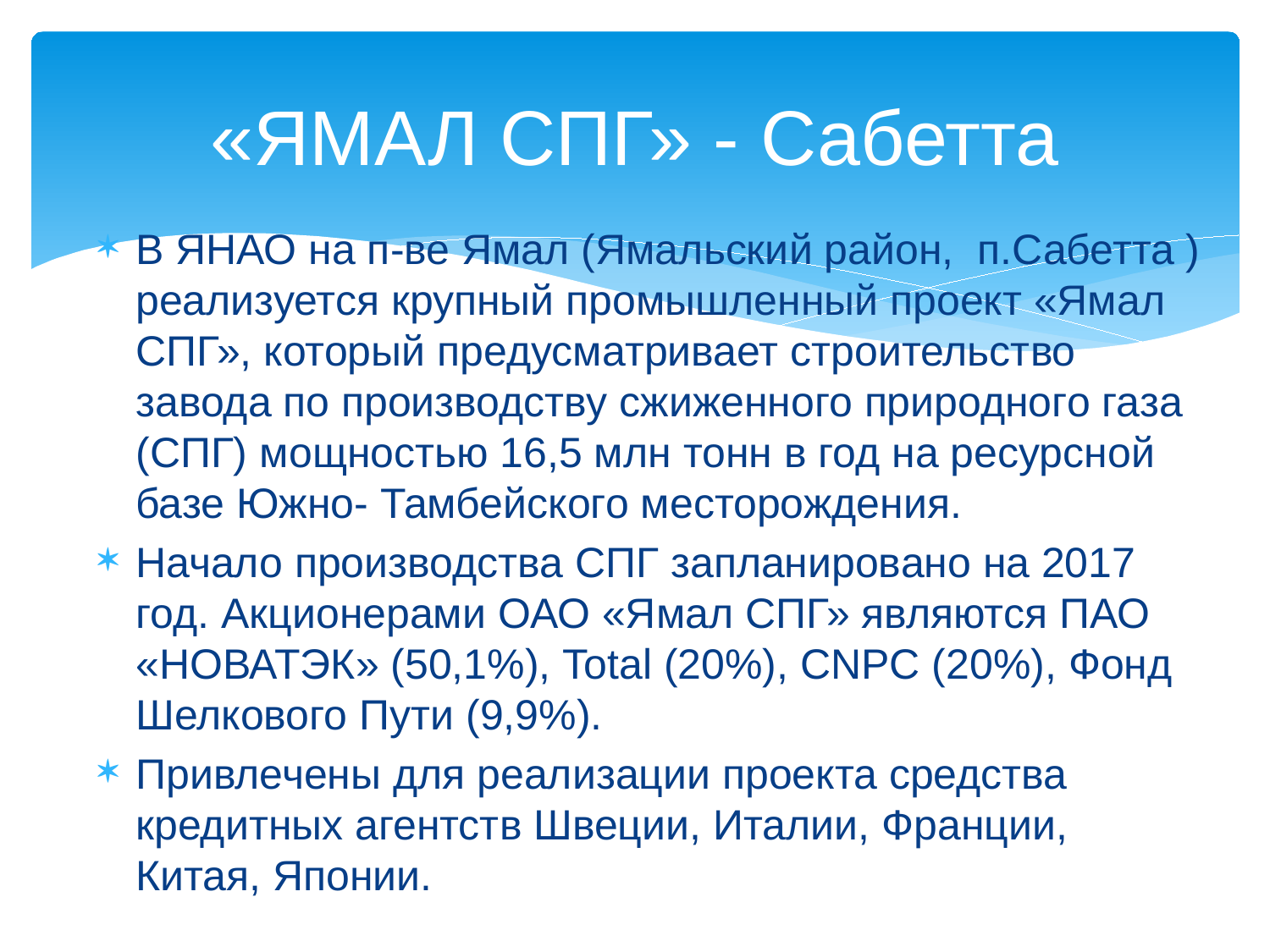

# «ЯМАЛ СПГ» - Сабетта
В ЯНАО на п-ве Ямал (Ямальский район,  п.Сабетта ) реализуется крупный промышленный проект «Ямал СПГ», который предусматривает строительство завода по производству сжиженного природного газа (СПГ) мощностью 16,5 млн тонн в год на ресурсной базе Южно- Тамбейского месторождения.
Начало производства СПГ запланировано на 2017 год. Акционерами ОАО «Ямал СПГ» являются ПАО «НОВАТЭК» (50,1%), Total (20%), CNPC (20%), Фонд Шелкового Пути (9,9%).
Привлечены для реализации проекта средства кредитных агентств Швеции, Италии, Франции, Китая, Японии.